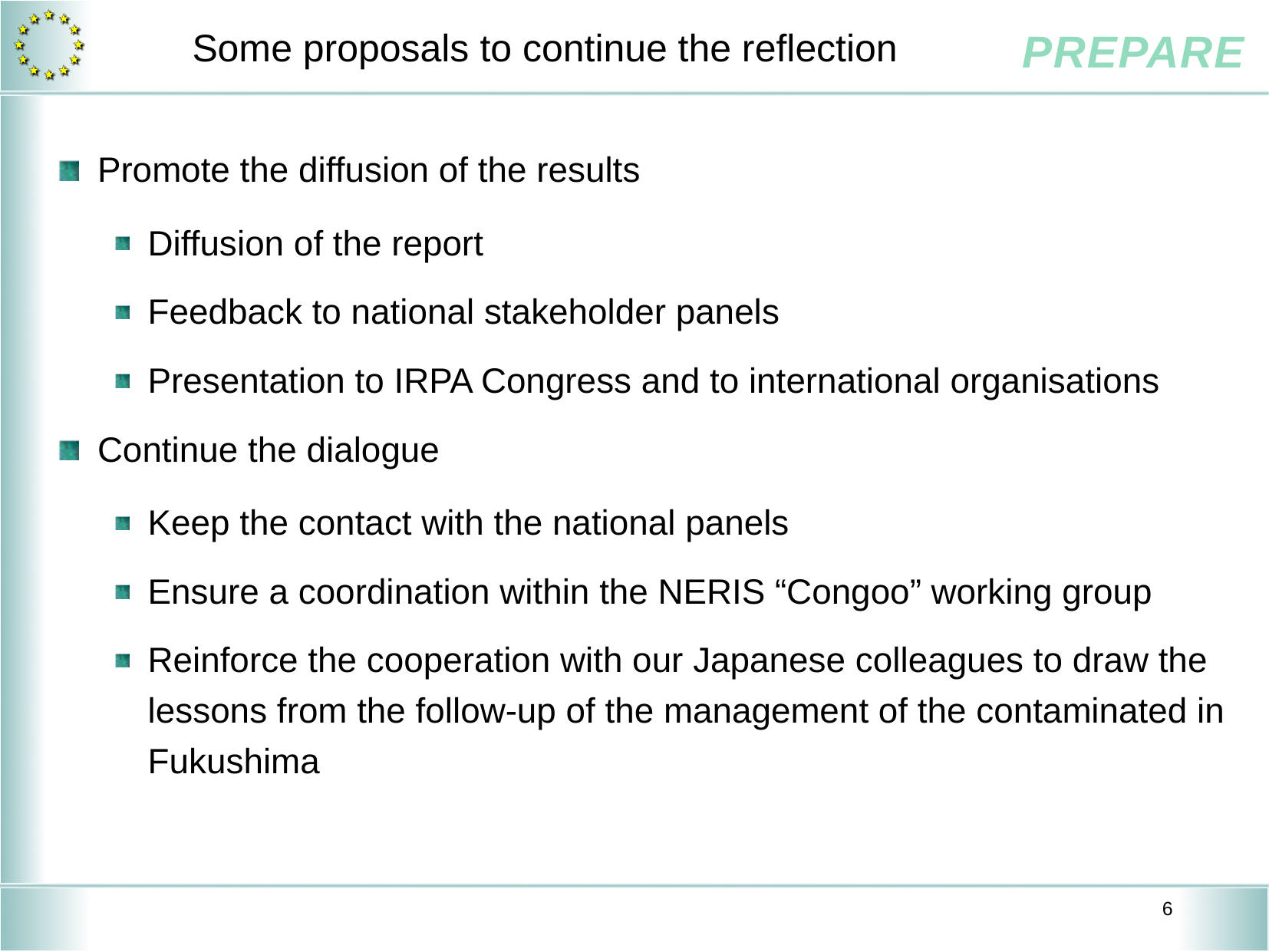

# Some proposals to continue the reflection
Promote the diffusion of the results
Diffusion of the report
Feedback to national stakeholder panels
Presentation to IRPA Congress and to international organisations
Continue the dialogue
Keep the contact with the national panels
Ensure a coordination within the NERIS “Congoo” working group
Reinforce the cooperation with our Japanese colleagues to draw the lessons from the follow-up of the management of the contaminated in Fukushima